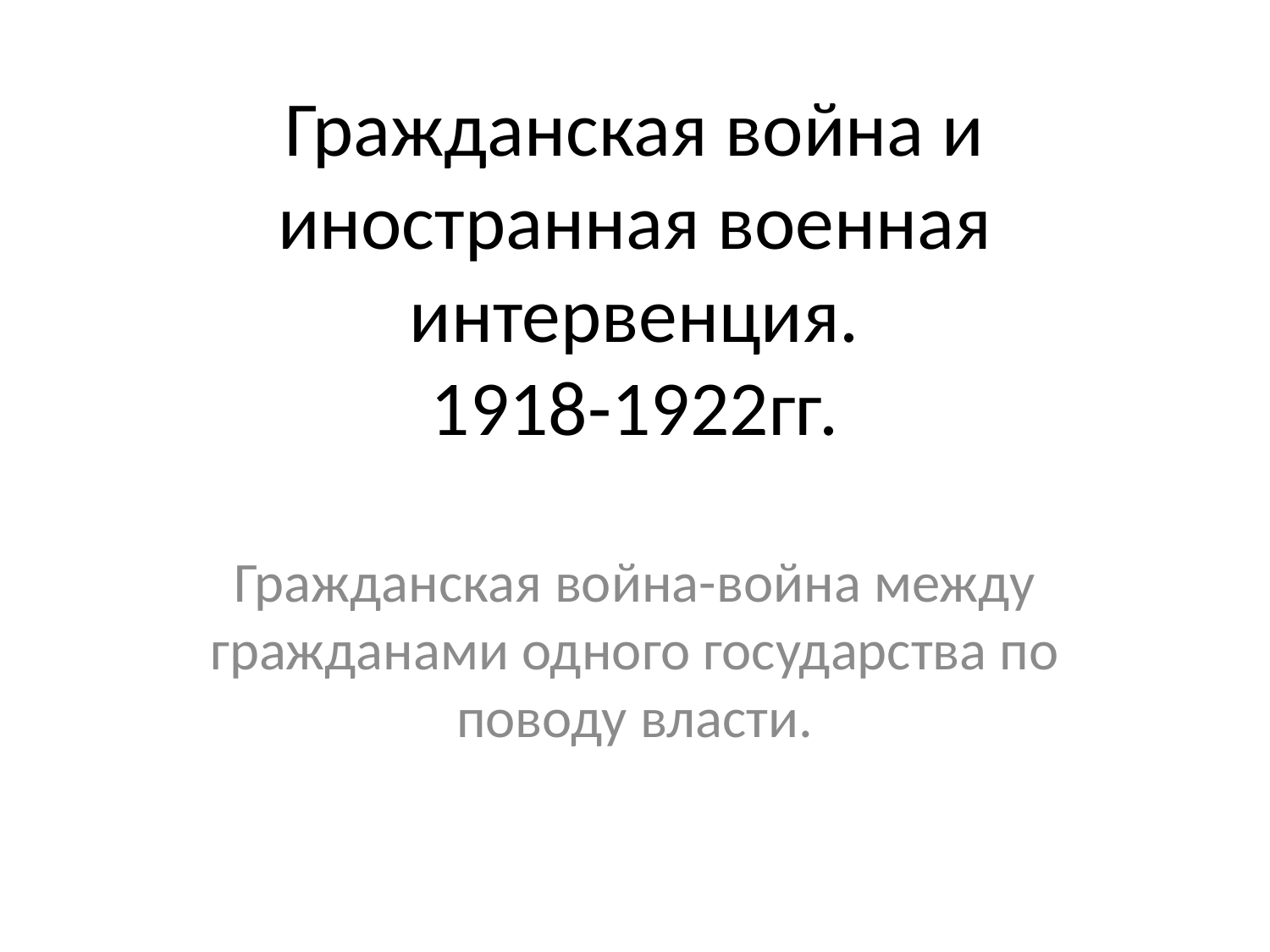

# Гражданская война и иностранная военная интервенция. 1918-1922гг.
Гражданская война-война между гражданами одного государства по поводу власти.